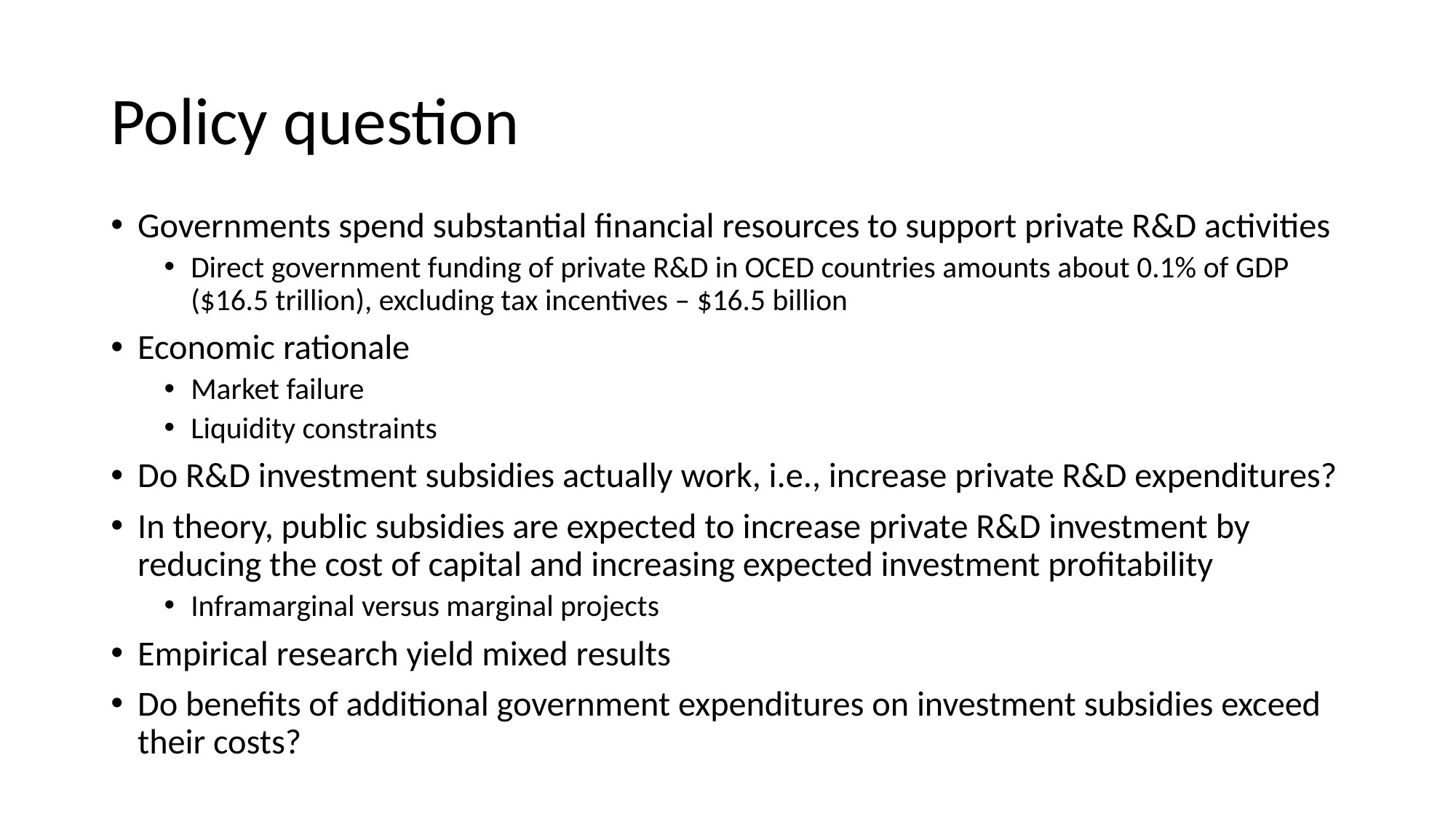

# Policy question
Governments spend substantial financial resources to support private R&D activities
Direct government funding of private R&D in OCED countries amounts about 0.1% of GDP ($16.5 trillion), excluding tax incentives – $16.5 billion
Economic rationale
Market failure
Liquidity constraints
Do R&D investment subsidies actually work, i.e., increase private R&D expenditures?
In theory, public subsidies are expected to increase private R&D investment by reducing the cost of capital and increasing expected investment profitability
Inframarginal versus marginal projects
Empirical research yield mixed results
Do benefits of additional government expenditures on investment subsidies exceed their costs?